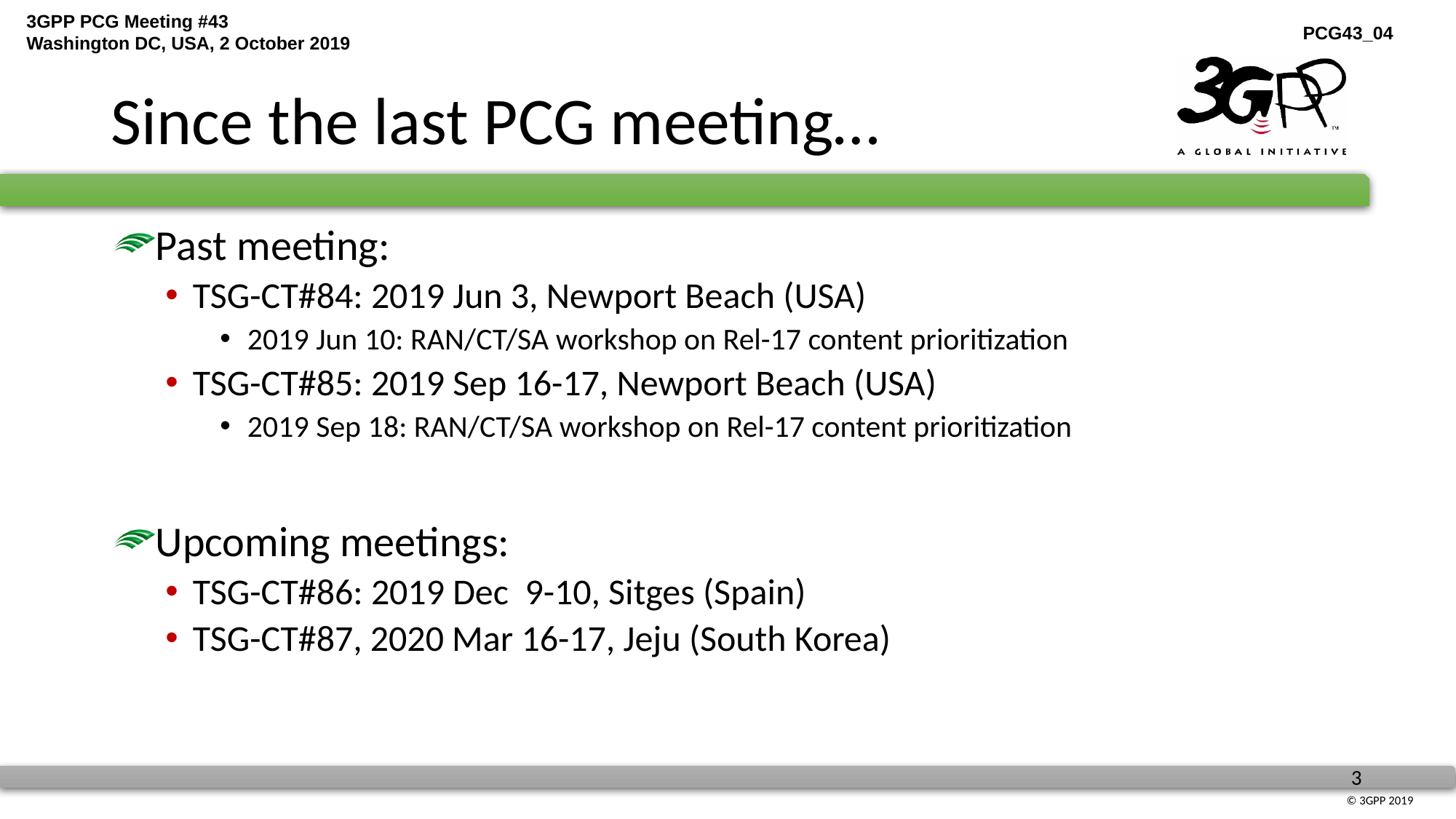

# Since the last PCG meeting…
Past meeting:
TSG-CT#84: 2019 Jun 3, Newport Beach (USA)
2019 Jun 10: RAN/CT/SA workshop on Rel-17 content prioritization
TSG-CT#85: 2019 Sep 16-17, Newport Beach (USA)
2019 Sep 18: RAN/CT/SA workshop on Rel-17 content prioritization

Upcoming meetings:
TSG-CT#86: 2019 Dec  9-10, Sitges (Spain)
TSG-CT#87, 2020 Mar 16-17, Jeju (South Korea)